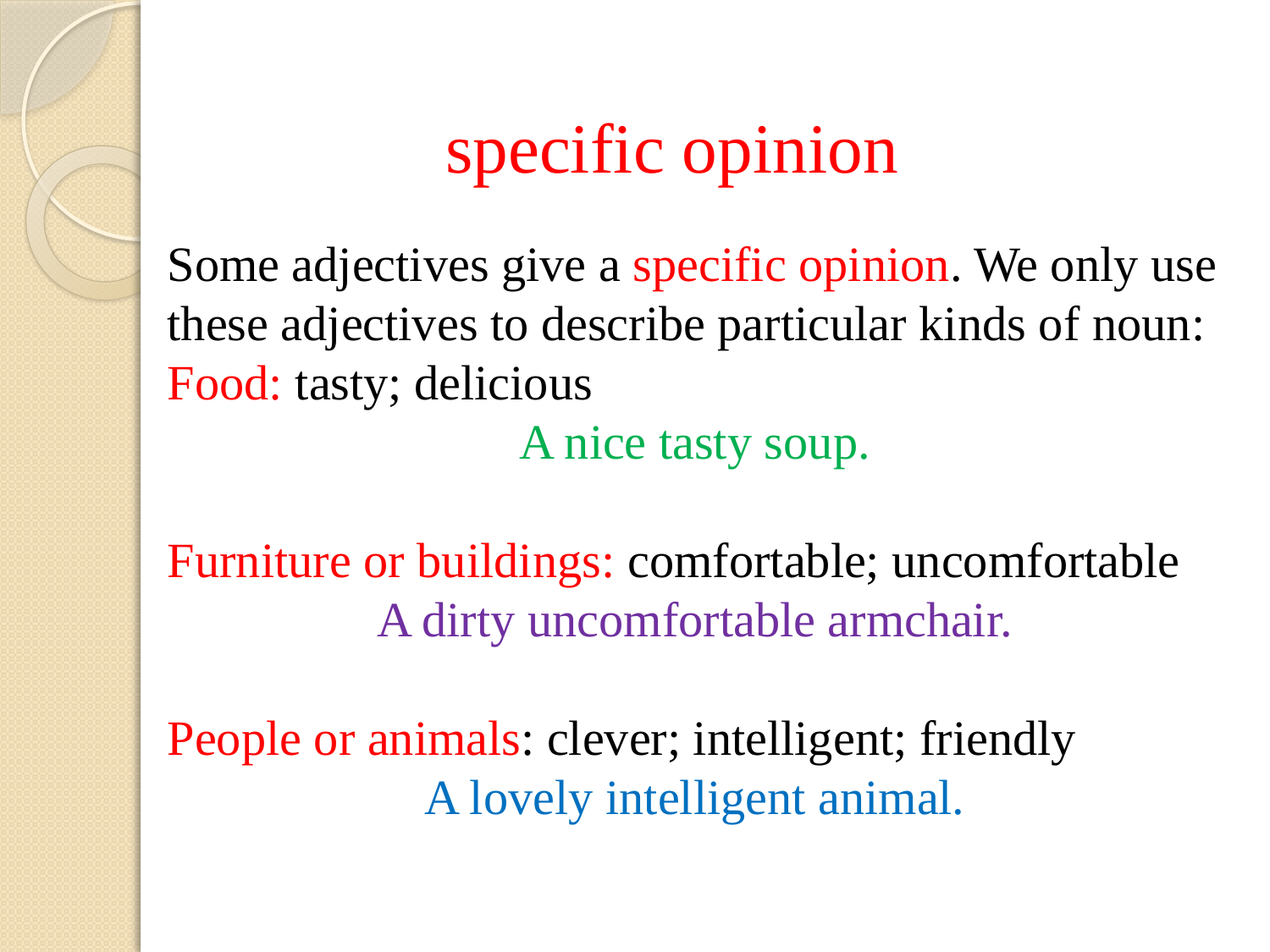

specific opinion
Some adjectives give a specific opinion. We only use these adjectives to describe particular kinds of noun:
Food: tasty; delicious
A nice tasty soup.

Furniture or buildings: comfortable; uncomfortable
A dirty uncomfortable armchair.

People or animals: clever; intelligent; friendly
A lovely intelligent animal.